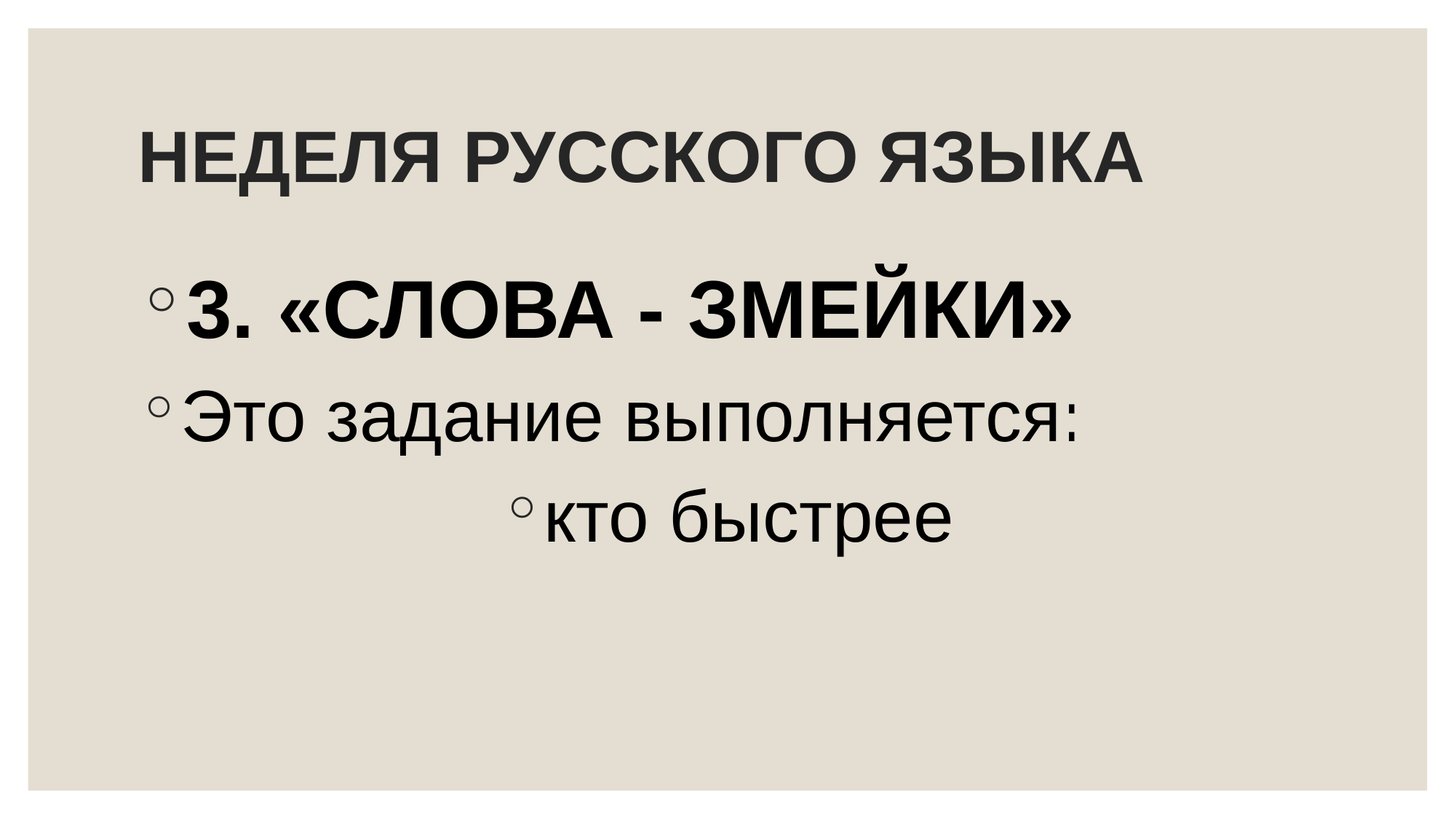

# НЕДЕЛЯ РУССКОГО ЯЗЫКА
3. «СЛОВА - ЗМЕЙКИ»
Это задание выполняется:
кто быстрее